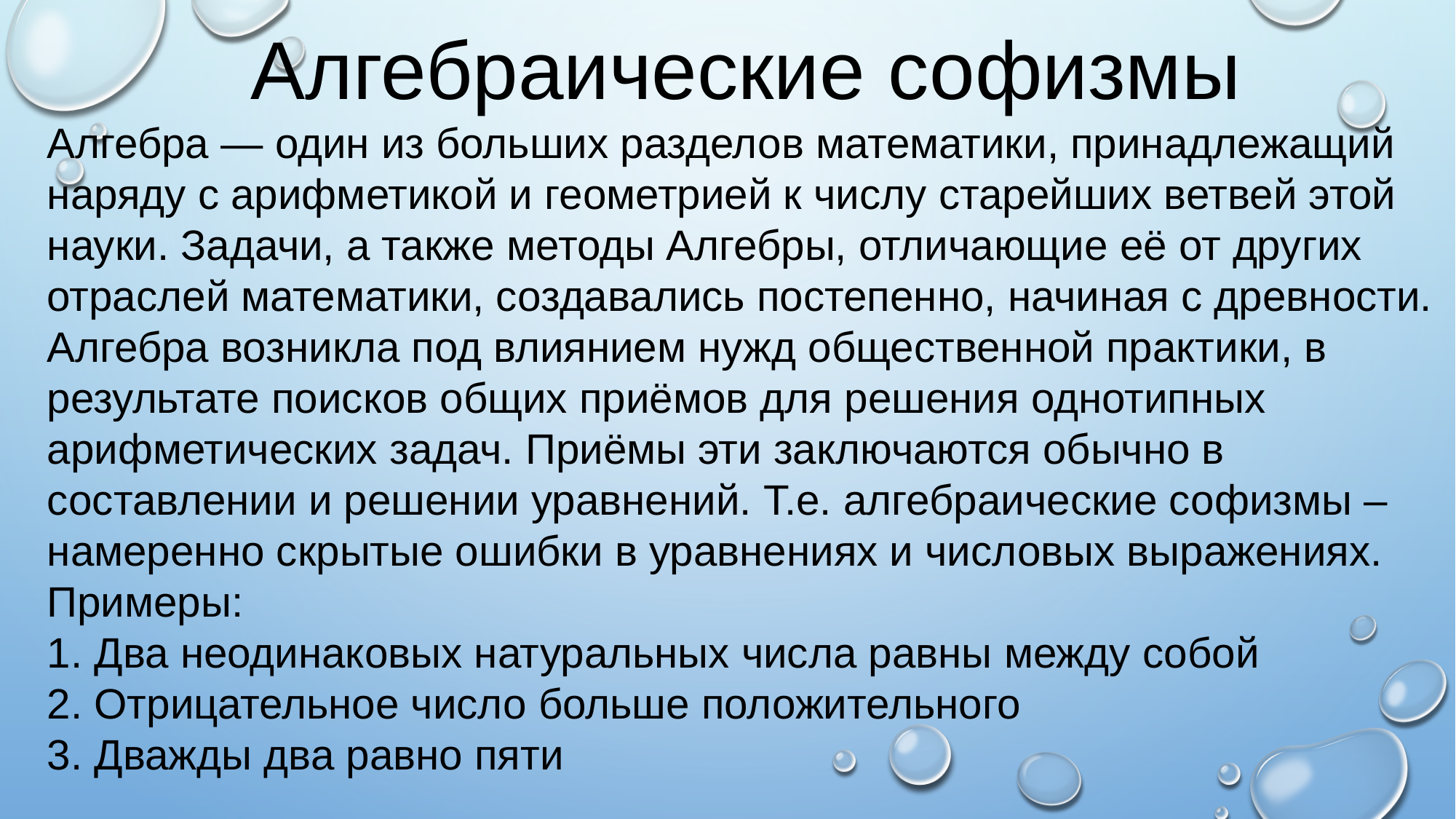

Алгебраические софизмы
Алгебра — один из больших разделов математики, принадлежащий наряду с арифметикой и геометрией к числу старейших ветвей этой науки. Задачи, а также методы Алгебры, отличающие её от других отраслей математики, создавались постепенно, начиная с древности. Алгебра возникла под влиянием нужд общественной практики, в результате поисков общих приёмов для решения однотипных арифметических задач. Приёмы эти заключаются обычно в составлении и решении уравнений. Т.е. алгебраические софизмы – намеренно скрытые ошибки в уравнениях и числовых выражениях.
Примеры:
1. Два неодинаковых натуральных числа равны между собой
2. Отрицательное число больше положительного
3. Дважды два равно пяти